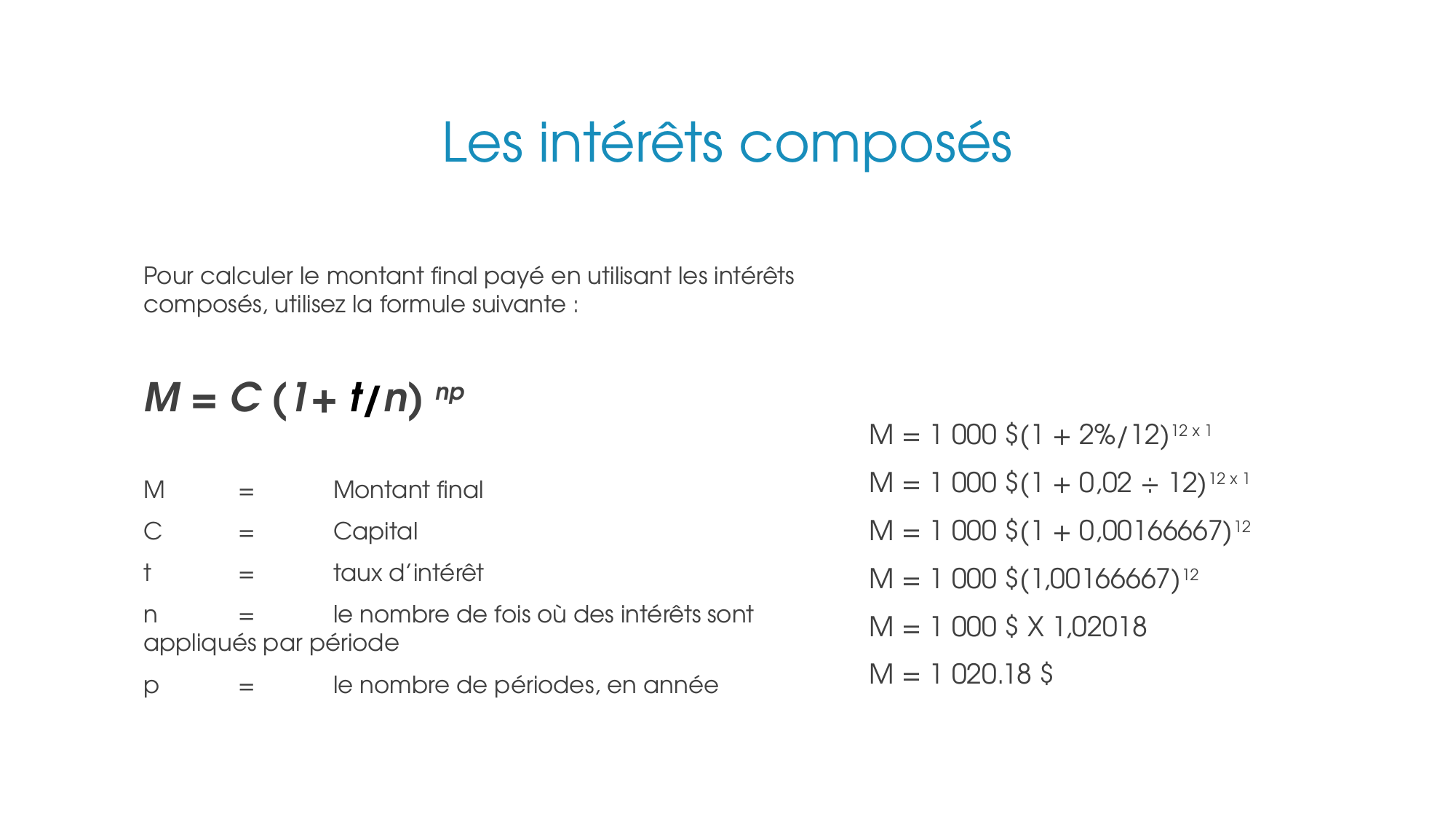

# Les intérêts composés
Pour calculer le montant final payé en utilisant les intérêts composés, utilisez la formule suivante :

M = C (1+ t/n) np

M	= 	Montant final
C	= 	Capital
t	= 	taux d’intérêt
n	= 	le nombre de fois où des intérêts sont 				appliqués par période
p	=	le nombre de périodes, en année

M = 1 000 $(1 + 2%/12)12 x 1
M = 1 000 $(1 + 0,02 ÷ 12)12 x 1
M = 1 000 $(1 + 0,00166667)12
M = 1 000 $(1,00166667)12
M = 1 000 $ X 1,02018
M = 1 020.18 $